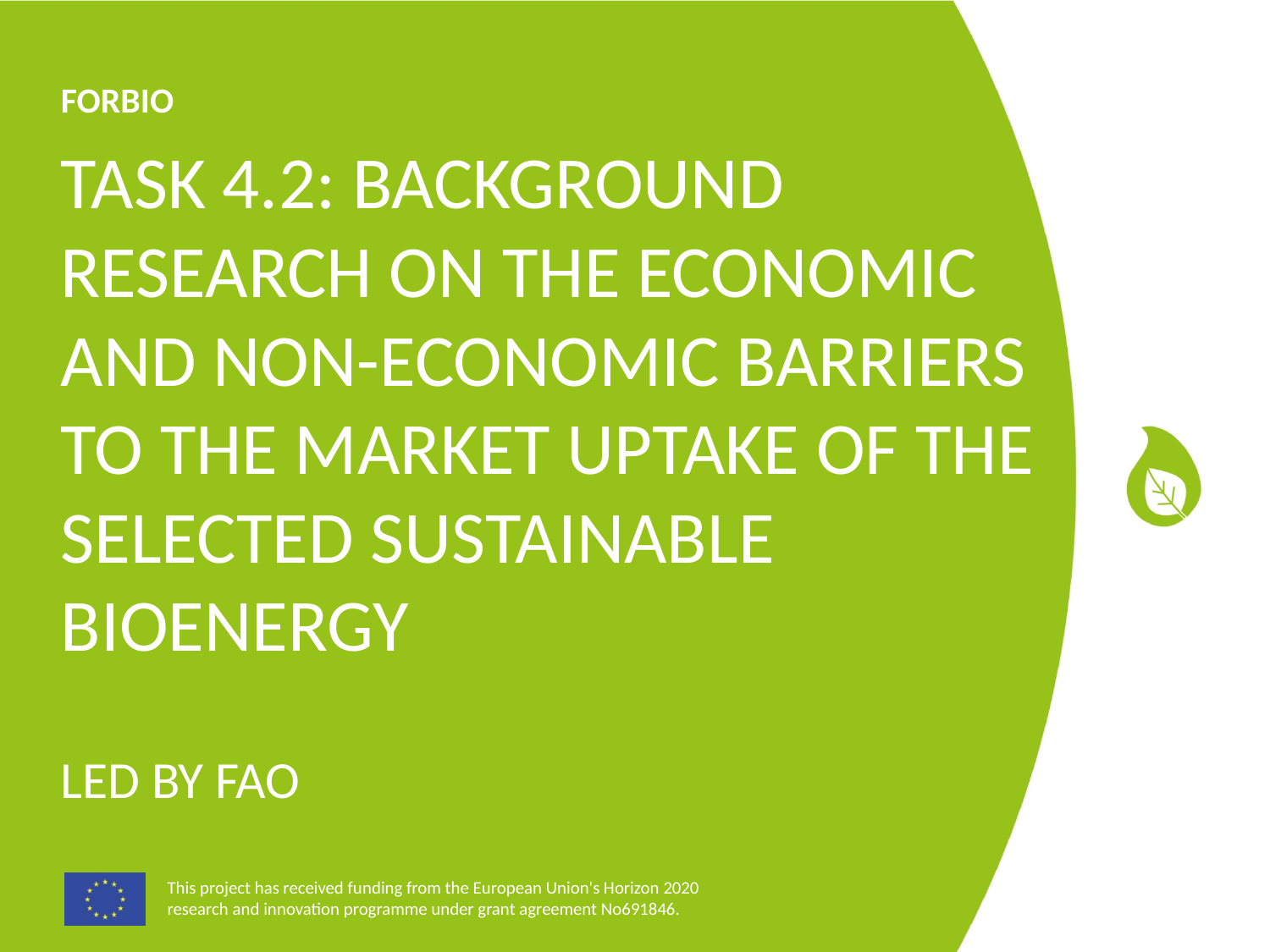

FORBIO
# TASK 4.2: Background research on the economic and non-economic barriers to the market uptake of the selected sustainable bioenergy Led by FAO